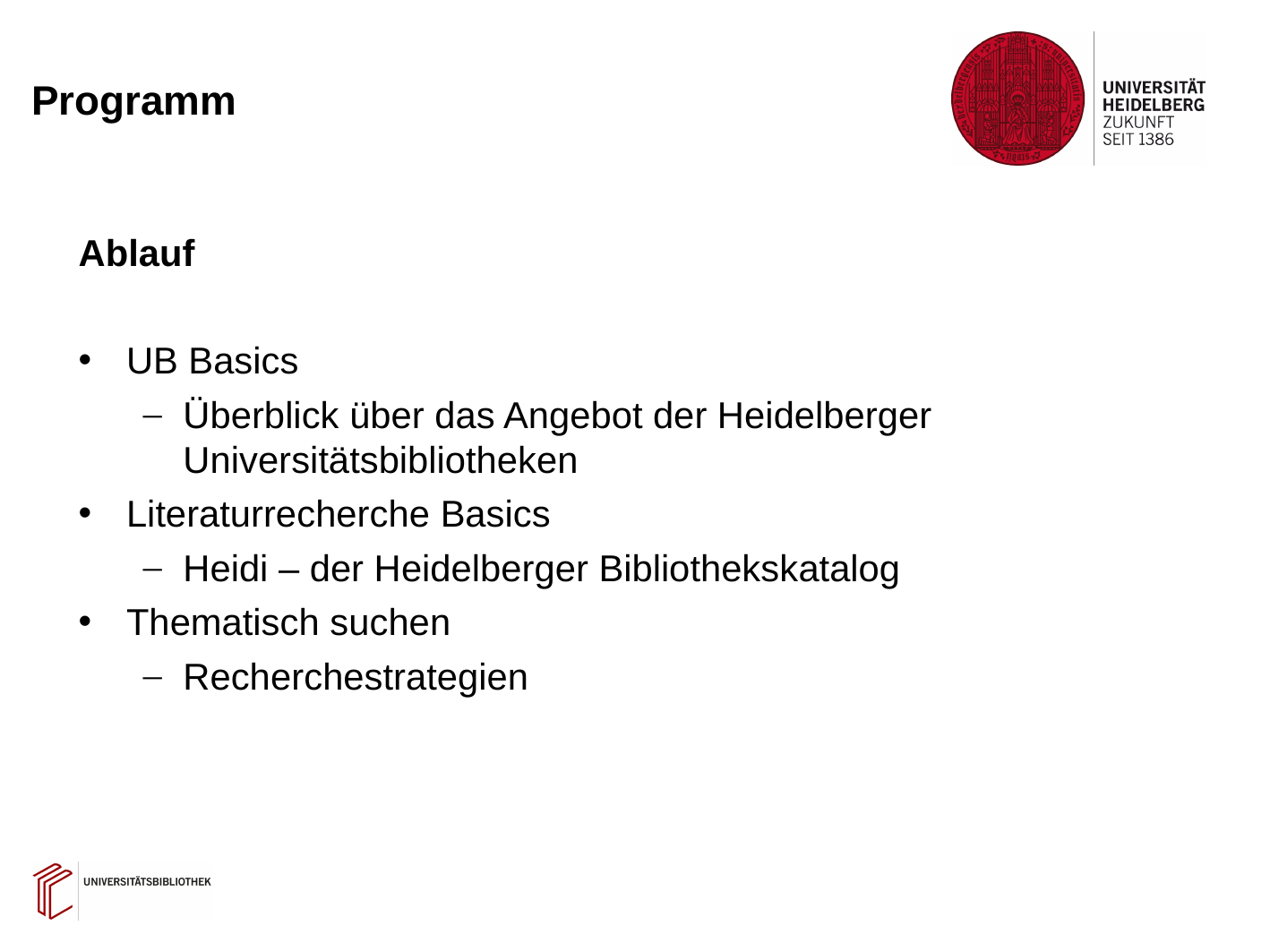

# Programm
Ablauf

UB Basics
Überblick über das Angebot der Heidelberger 				Universitätsbibliotheken
Literaturrecherche Basics
Heidi – der Heidelberger Bibliothekskatalog
Thematisch suchen
Recherchestrategien

3